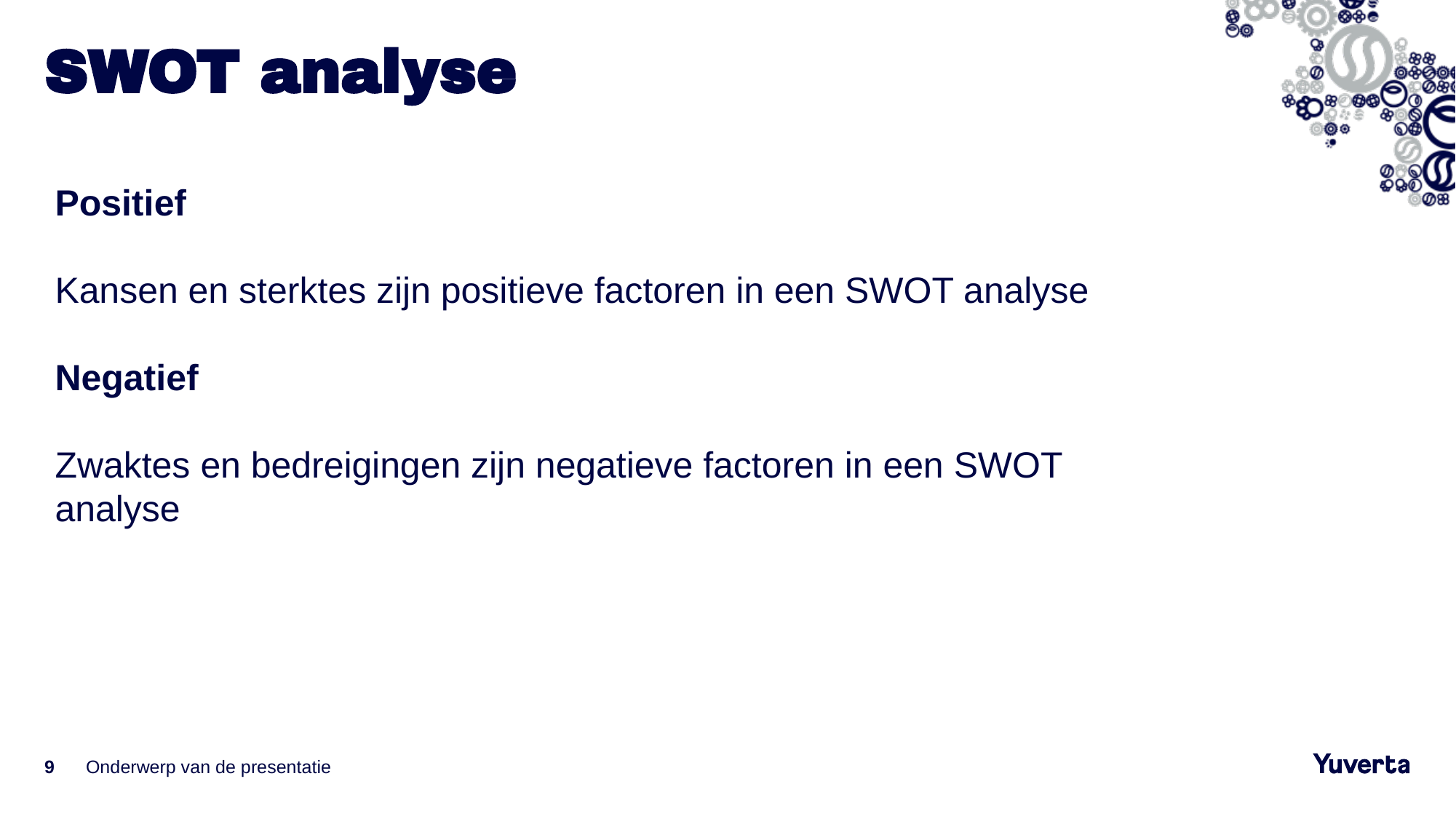

# SWOT analyse
Positief

Kansen en sterktes zijn positieve factoren in een SWOT analyse

Negatief

Zwaktes en bedreigingen zijn negatieve factoren in een SWOT analyse
9
Onderwerp van de presentatie
28-2-2023